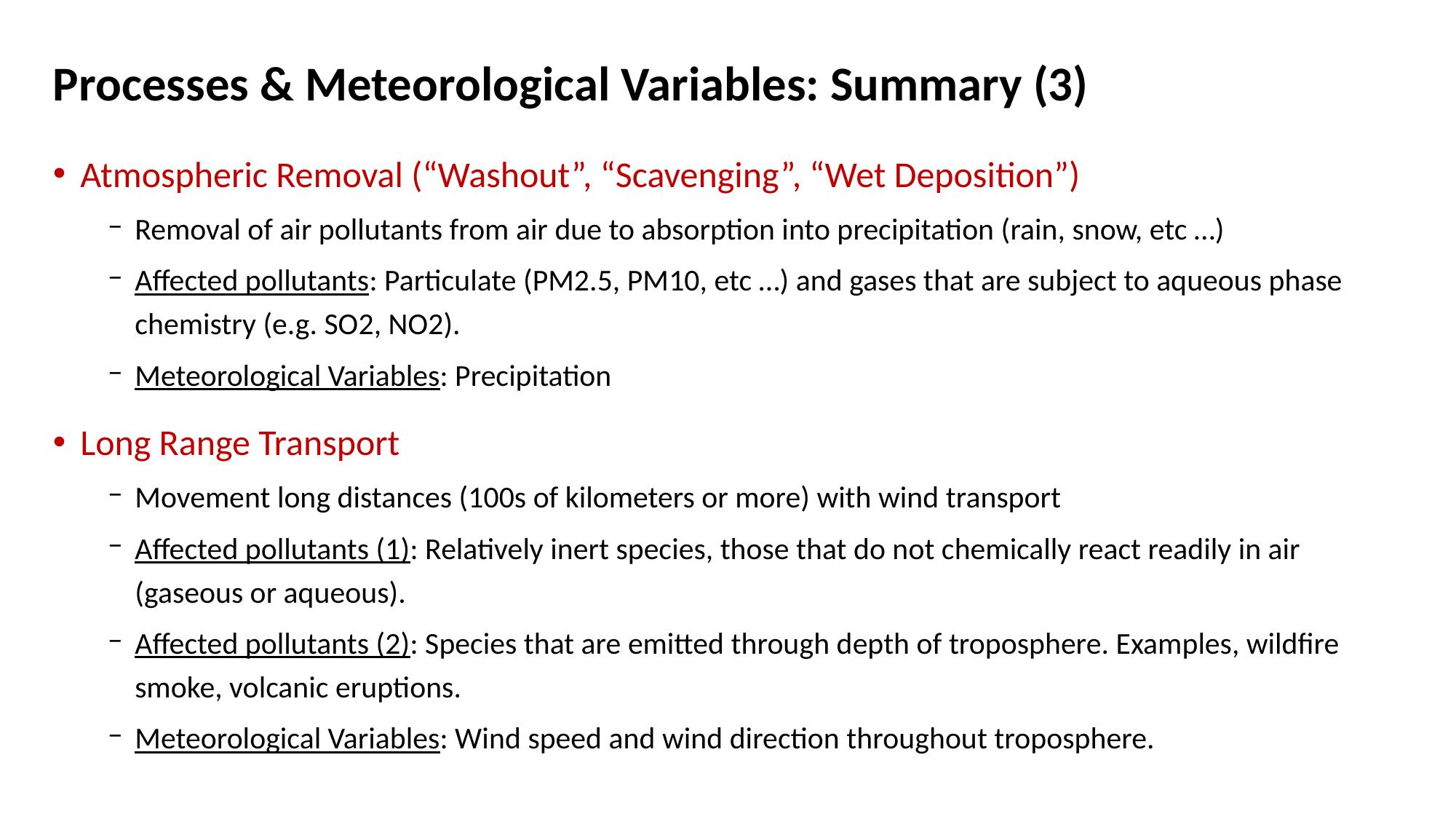

# Processes & Meteorological Variables: Summary (3)
Atmospheric Removal (“Washout”, “Scavenging”, “Wet Deposition”)
Removal of air pollutants from air due to absorption into precipitation (rain, snow, etc …)
Affected pollutants: Particulate (PM2.5, PM10, etc …) and gases that are subject to aqueous phase chemistry (e.g. SO2, NO2).
Meteorological Variables: Precipitation
Long Range Transport
Movement long distances (100s of kilometers or more) with wind transport
Affected pollutants (1): Relatively inert species, those that do not chemically react readily in air (gaseous or aqueous).
Affected pollutants (2): Species that are emitted through depth of troposphere. Examples, wildfire smoke, volcanic eruptions.
Meteorological Variables: Wind speed and wind direction throughout troposphere.